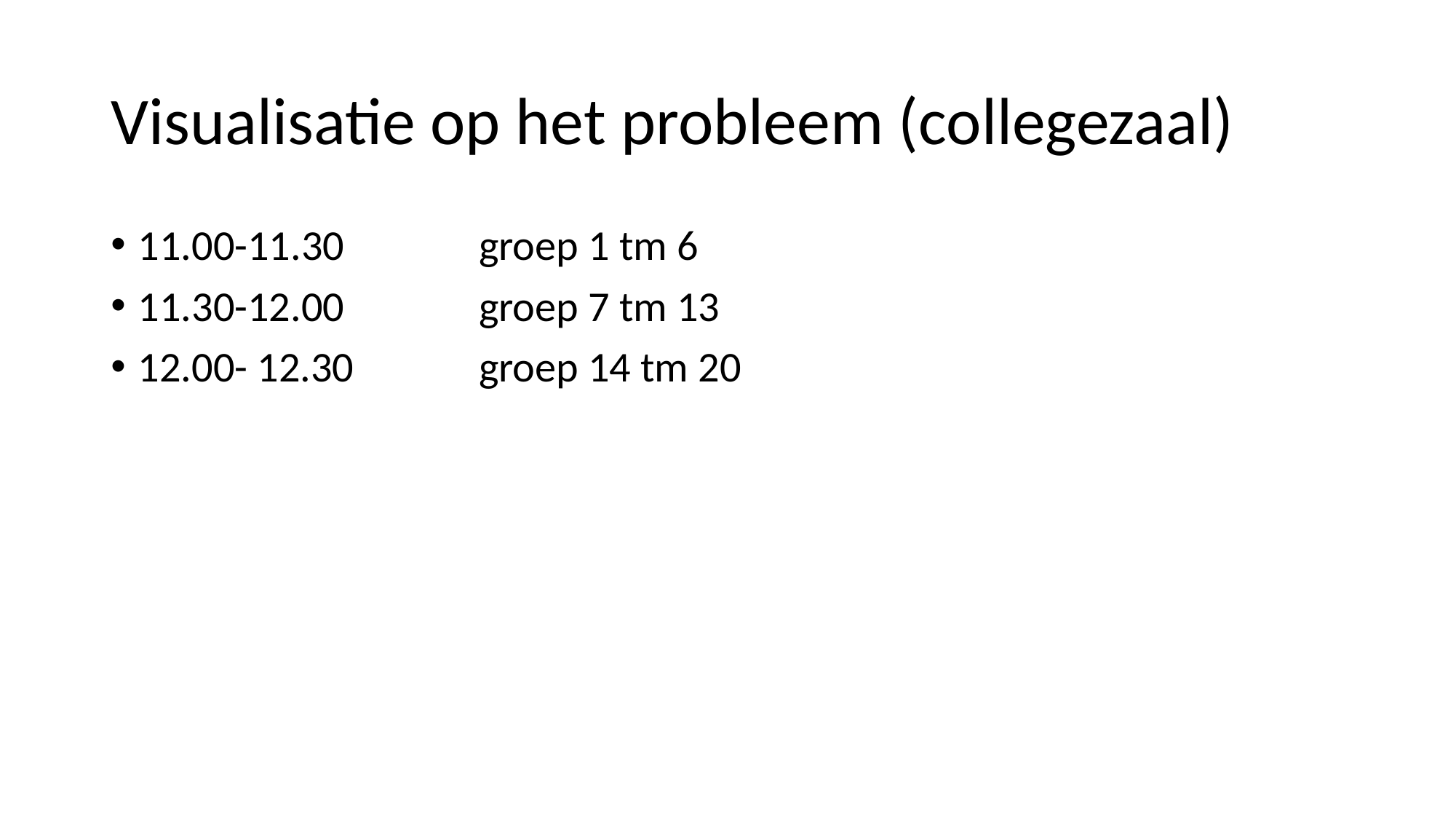

# Visualisatie op het probleem (collegezaal)
11.00-11.30              groep 1 tm 6
11.30-12.00              groep 7 tm 13
12.00- 12.30             groep 14 tm 20